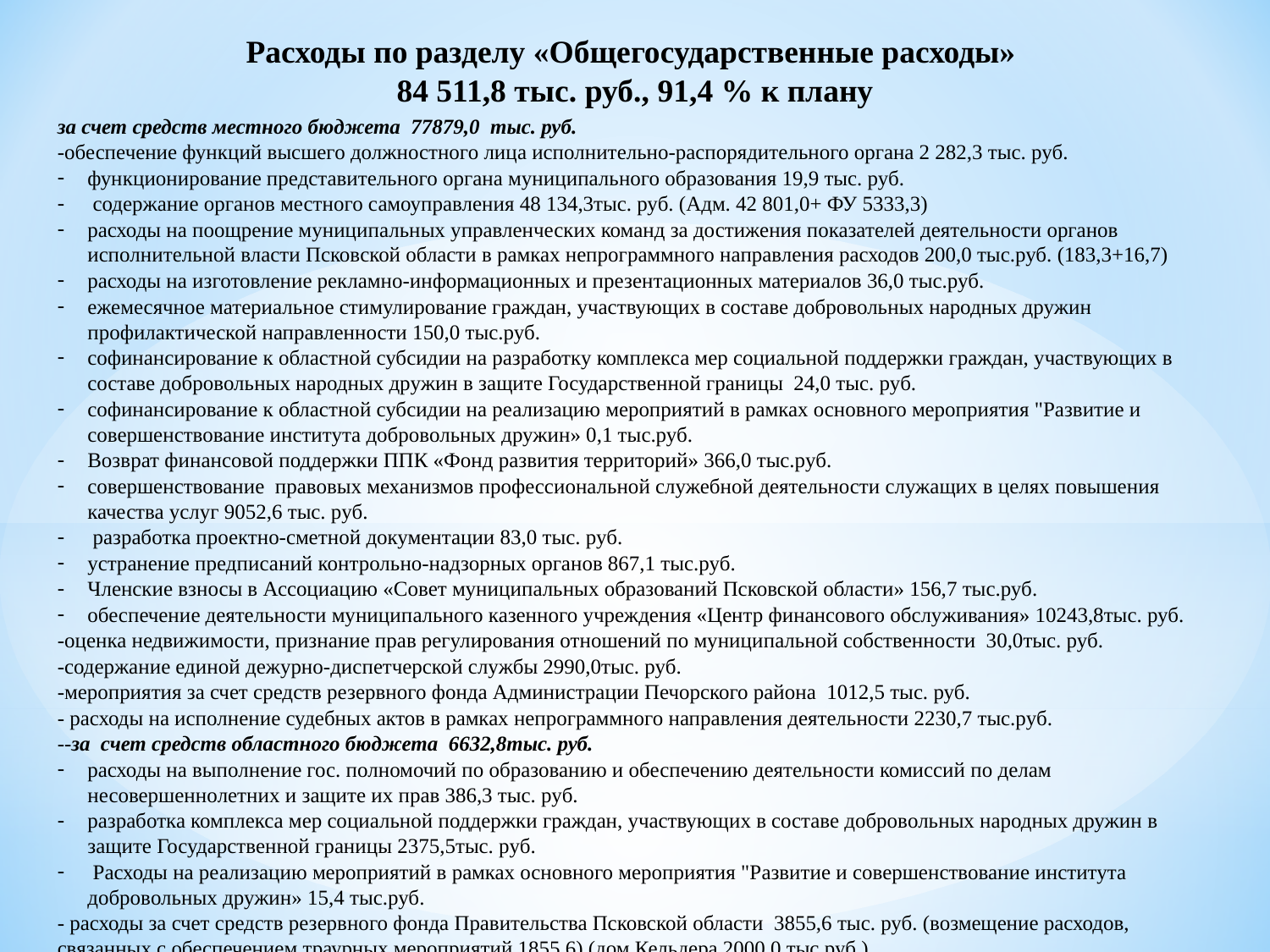

Расходы по разделу «Общегосударственные расходы»
84 511,8 тыс. руб., 91,4 % к плану
за счет средств местного бюджета  77879,0  тыс. руб.
-обеспечение функций высшего должностного лица исполнительно-распорядительного органа 2 282,3 тыс. руб.
функционирование представительного органа муниципального образования 19,9 тыс. руб.
 содержание органов местного самоуправления 48 134,3тыс. руб. (Адм. 42 801,0+ ФУ 5333,3)
расходы на поощрение муниципальных управленческих команд за достижения показателей деятельности органов исполнительной власти Псковской области в рамках непрограммного направления расходов 200,0 тыс.руб. (183,3+16,7)
расходы на изготовление рекламно-информационных и презентационных материалов 36,0 тыс.руб.
ежемесячное материальное стимулирование граждан, участвующих в составе добровольных народных дружин профилактической направленности 150,0 тыс.руб.
софинансирование к областной субсидии на разработку комплекса мер социальной поддержки граждан, участвующих в составе добровольных народных дружин в защите Государственной границы  24,0 тыс. руб.
софинансирование к областной субсидии на реализацию мероприятий в рамках основного мероприятия "Развитие и совершенствование института добровольных дружин» 0,1 тыс.руб.
Возврат финансовой поддержки ППК «Фонд развития территорий» 366,0 тыс.руб.
совершенствование  правовых механизмов профессиональной служебной деятельности служащих в целях повышения качества услуг 9052,6 тыс. руб.
 разработка проектно-сметной документации 83,0 тыс. руб.
устранение предписаний контрольно-надзорных органов 867,1 тыс.руб.
Членские взносы в Ассоциацию «Совет муниципальных образований Псковской области» 156,7 тыс.руб.
обеспечение деятельности муниципального казенного учреждения «Центр финансового обслуживания» 10243,8тыс. руб.
-оценка недвижимости, признание прав регулирования отношений по муниципальной собственности  30,0тыс. руб.
-содержание единой дежурно-диспетчерской службы 2990,0тыс. руб.
-мероприятия за счет средств резервного фонда Администрации Печорского района  1012,5 тыс. руб.
- расходы на исполнение судебных актов в рамках непрограммного направления деятельности 2230,7 тыс.руб.
--за  счет средств областного бюджета  6632,8тыс. руб.
расходы на выполнение гос. полномочий по образованию и обеспечению деятельности комиссий по делам несовершеннолетних и защите их прав 386,3 тыс. руб.
разработка комплекса мер социальной поддержки граждан, участвующих в составе добровольных народных дружин в защите Государственной границы 2375,5тыс. руб.
 Расходы на реализацию мероприятий в рамках основного мероприятия "Развитие и совершенствование института добровольных дружин» 15,4 тыс.руб.
- расходы за счет средств резервного фонда Правительства Псковской области  3855,6 тыс. руб. (возмещение расходов, связанных с обеспечением траурных мероприятий 1855,6) (дом Кельдера 2000,0 тыс.руб.)